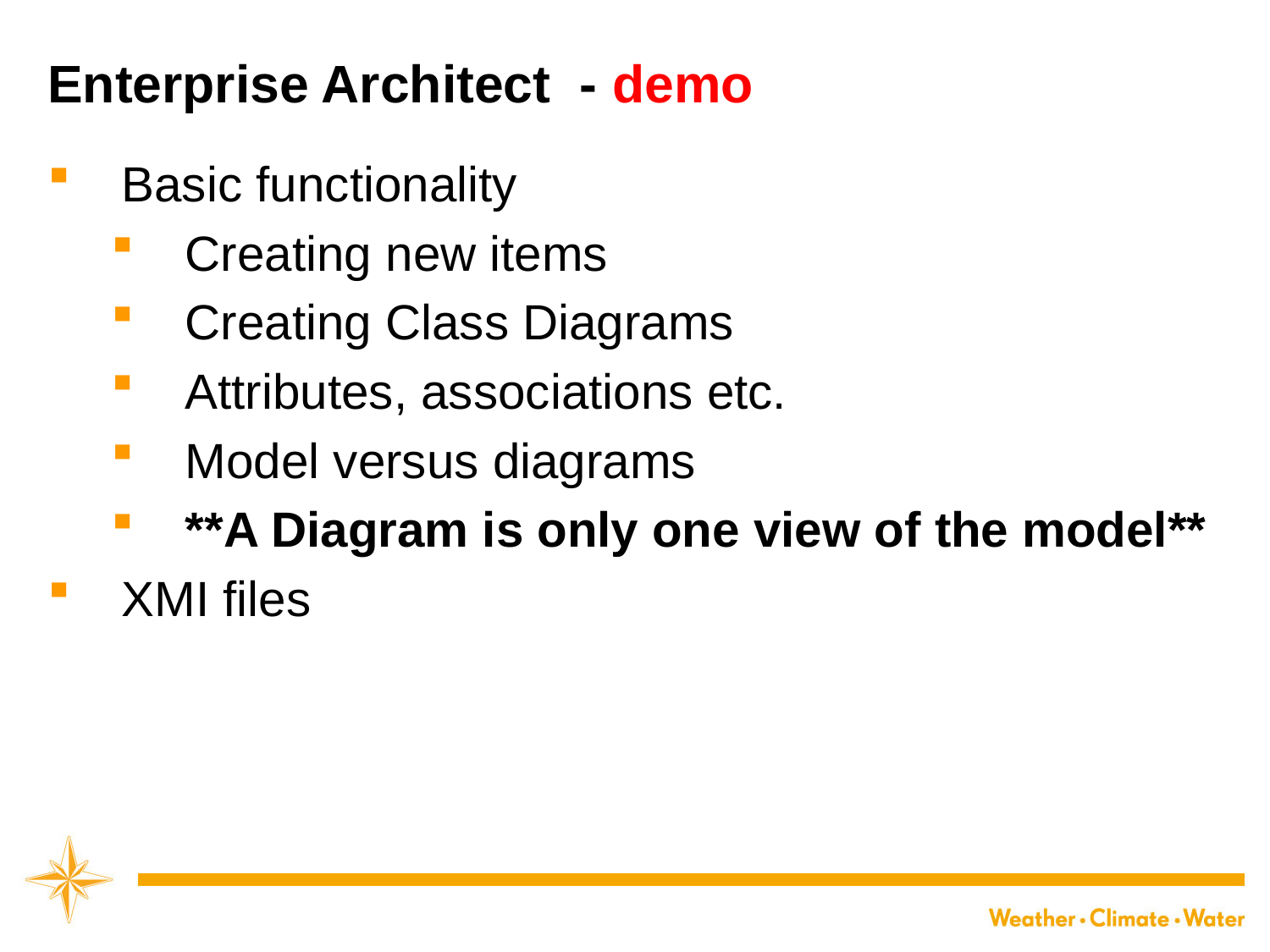

# Enterprise Architect  - demo
Basic functionality
Creating new items
Creating Class Diagrams
Attributes, associations etc.
Model versus diagrams
**A Diagram is only one view of the model**
XMI files